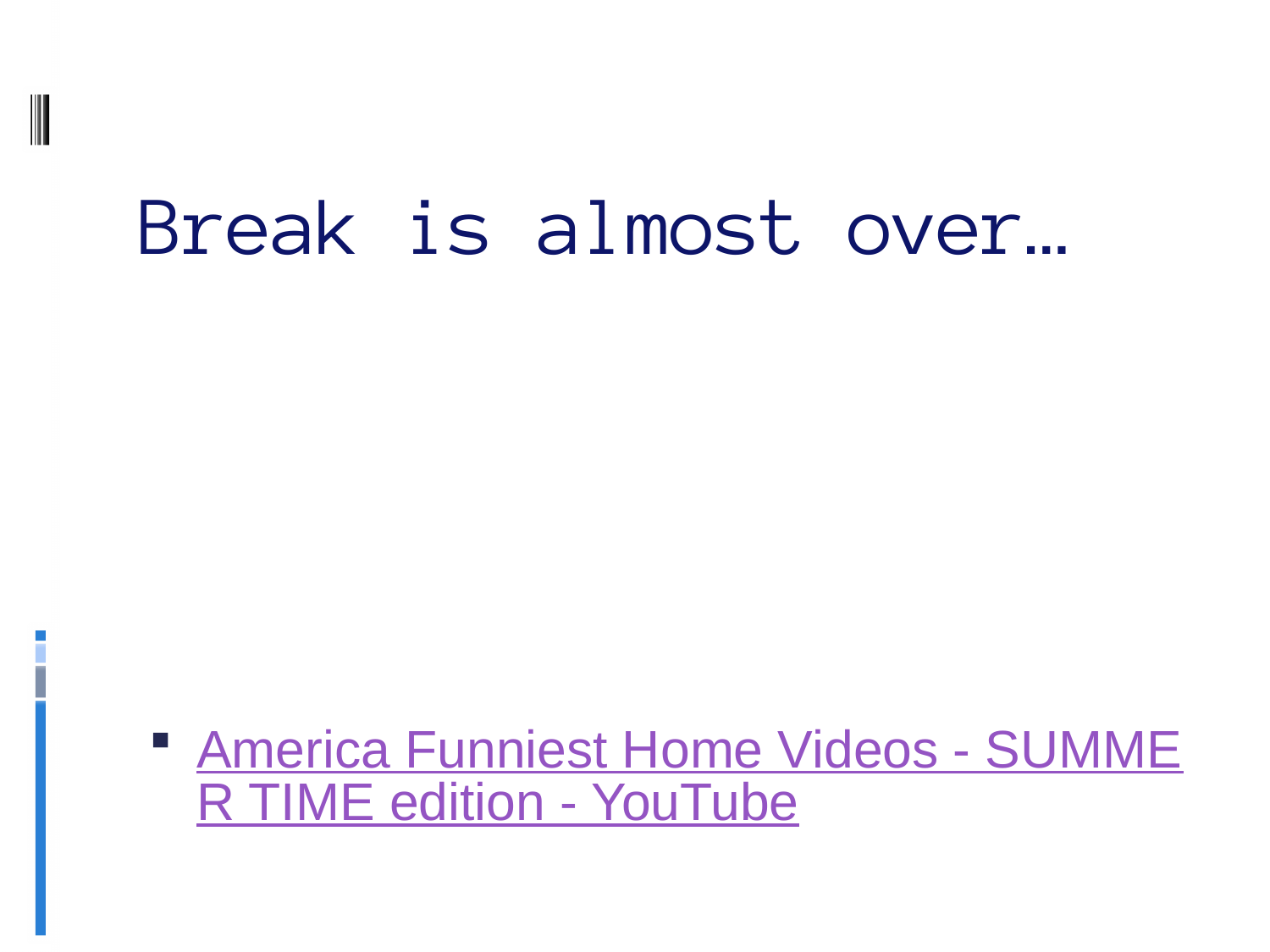

# Break is almost over…
America Funniest Home Videos - SUMMER TIME edition - YouTube